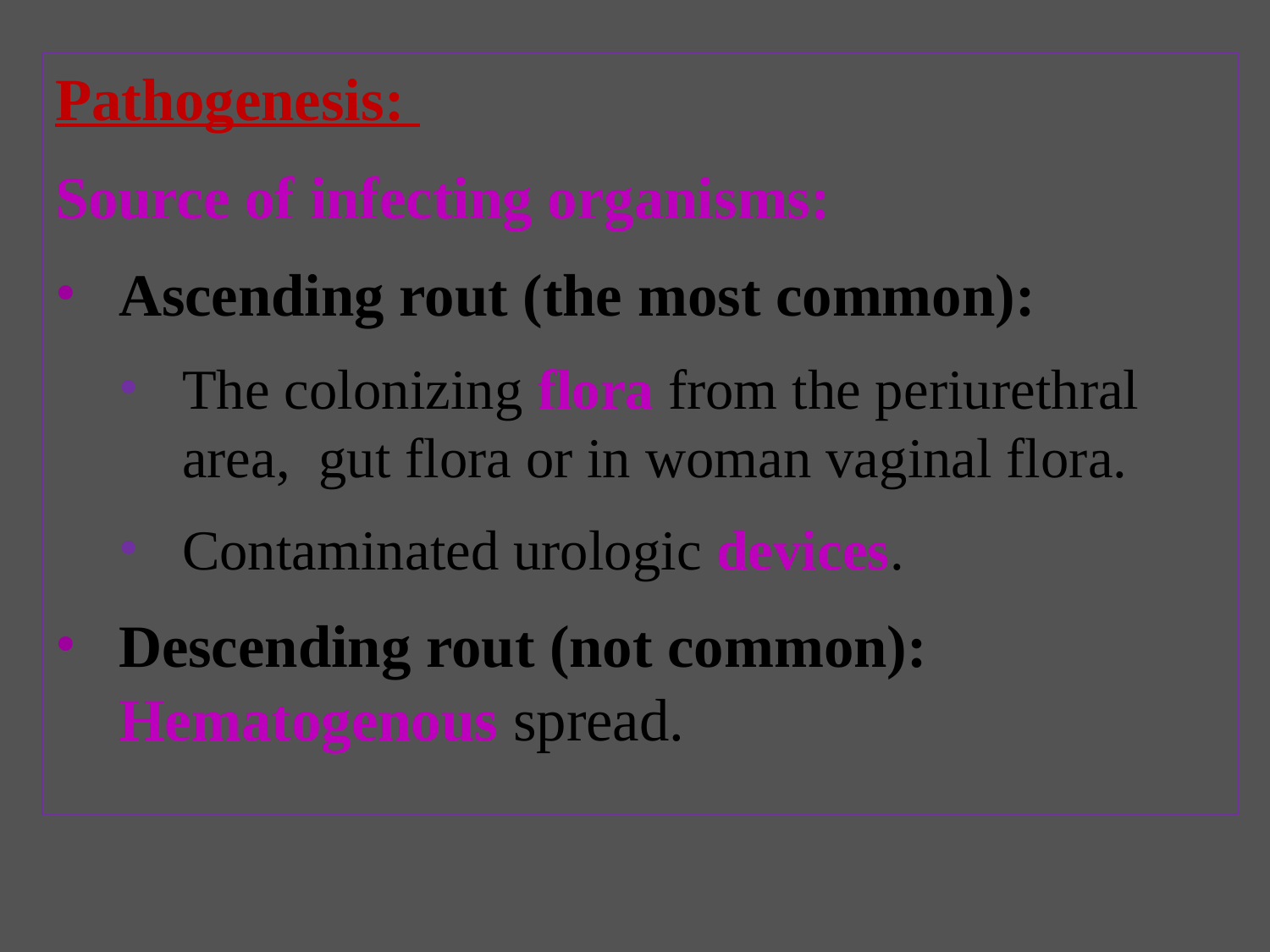

# Pathogenesis:
Source of infecting organisms:
Ascending rout (the most common):
The colonizing flora from the periurethral area,  gut flora or in woman vaginal flora.
Contaminated urologic devices.
Descending rout (not common): Hematogenous spread.